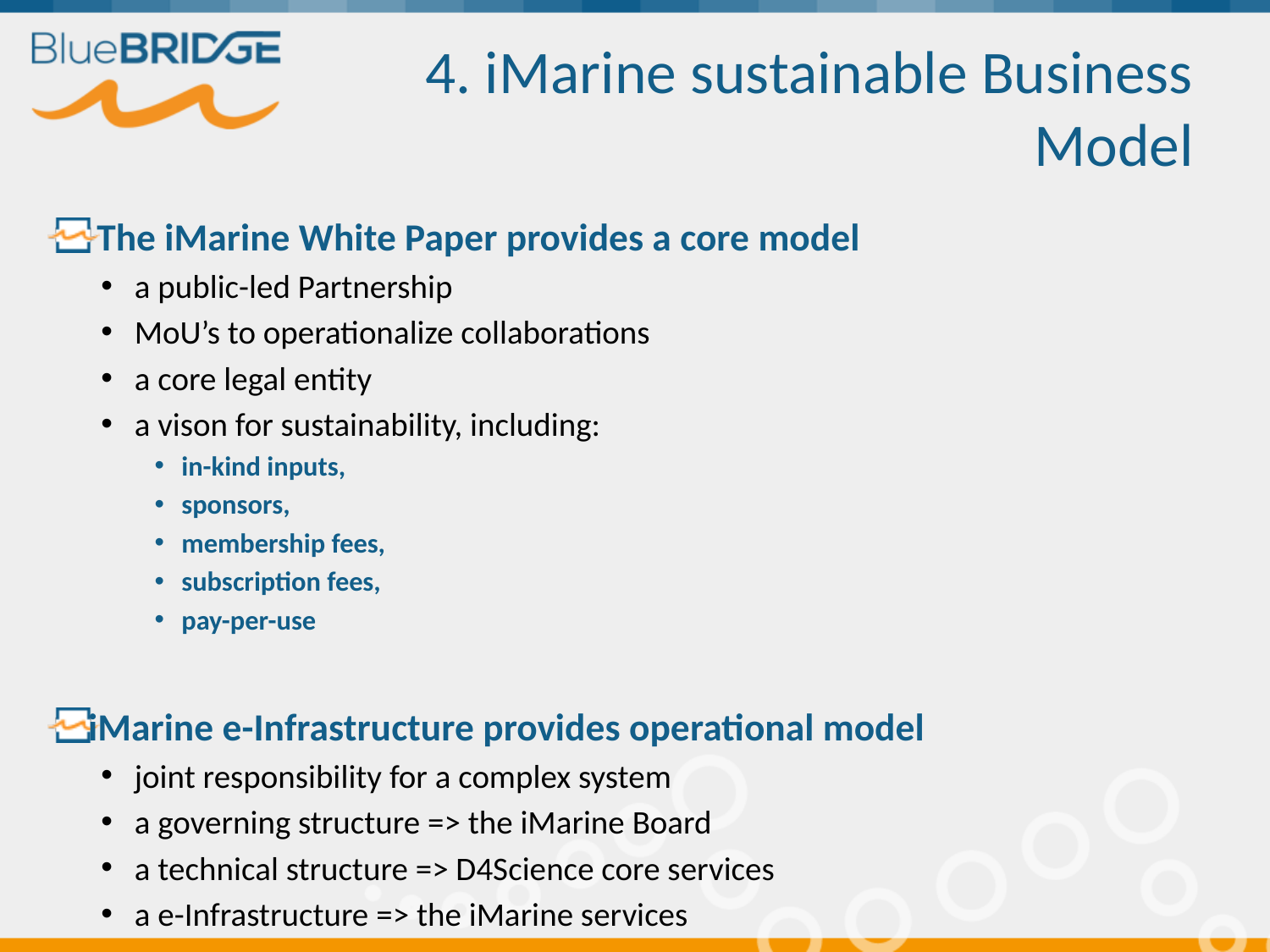

# 4. iMarine sustainable Business Model
 The iMarine White Paper provides a core model
a public-led Partnership
MoU’s to operationalize collaborations
a core legal entity
a vison for sustainability, including:
in-kind inputs,
sponsors,
membership fees,
subscription fees,
pay-per-use

iMarine e-Infrastructure provides operational model
joint responsibility for a complex system
a governing structure => the iMarine Board
a technical structure => D4Science core services
a e-Infrastructure => the iMarine services